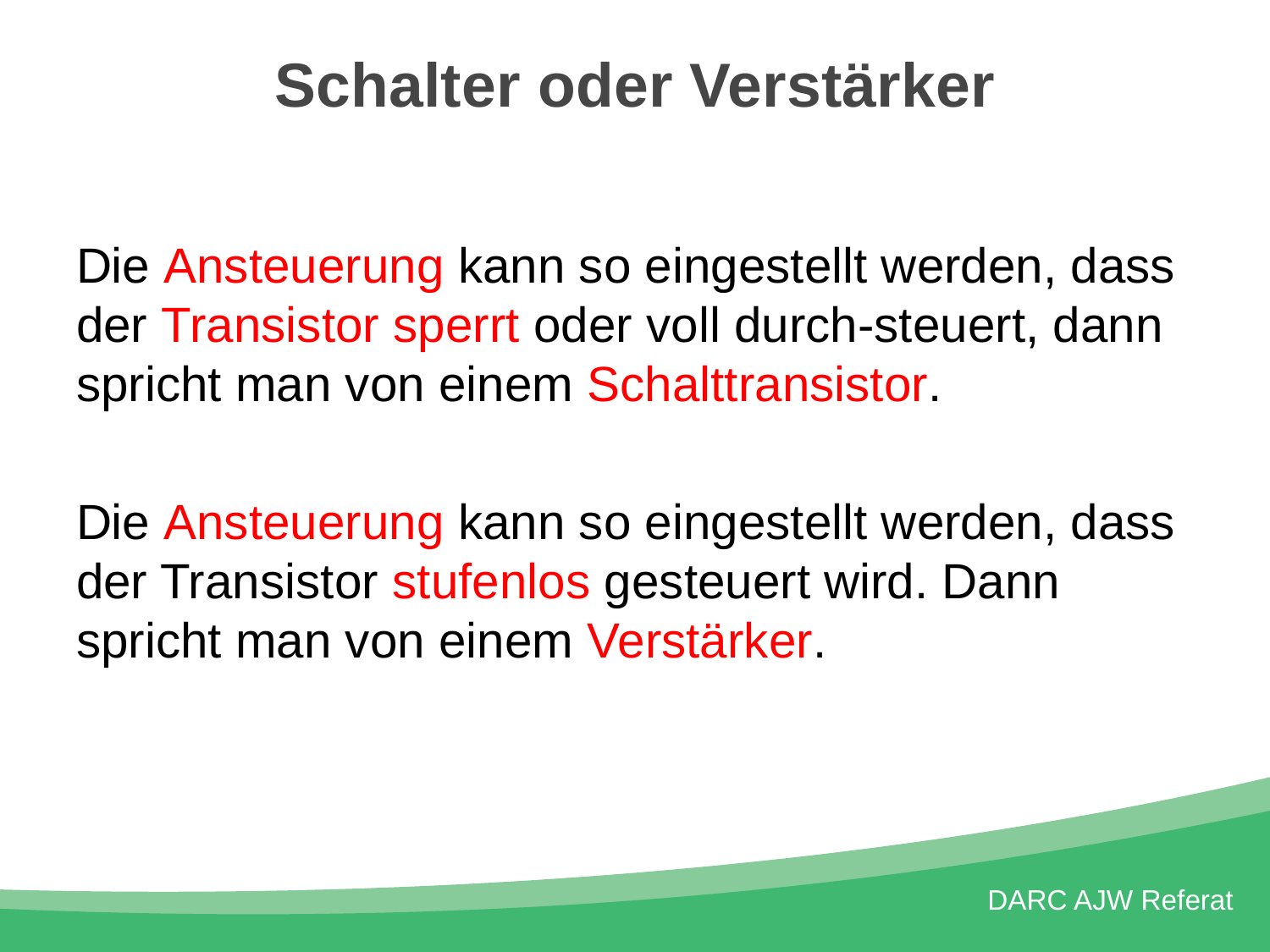

# Schalter oder Verstärker

Die Ansteuerung kann so eingestellt werden, dass der Transistor sperrt oder voll durch-steuert, dann spricht man von einem Schalttransistor.

Die Ansteuerung kann so eingestellt werden, dass der Transistor stufenlos gesteuert wird. Dann spricht man von einem Verstärker.